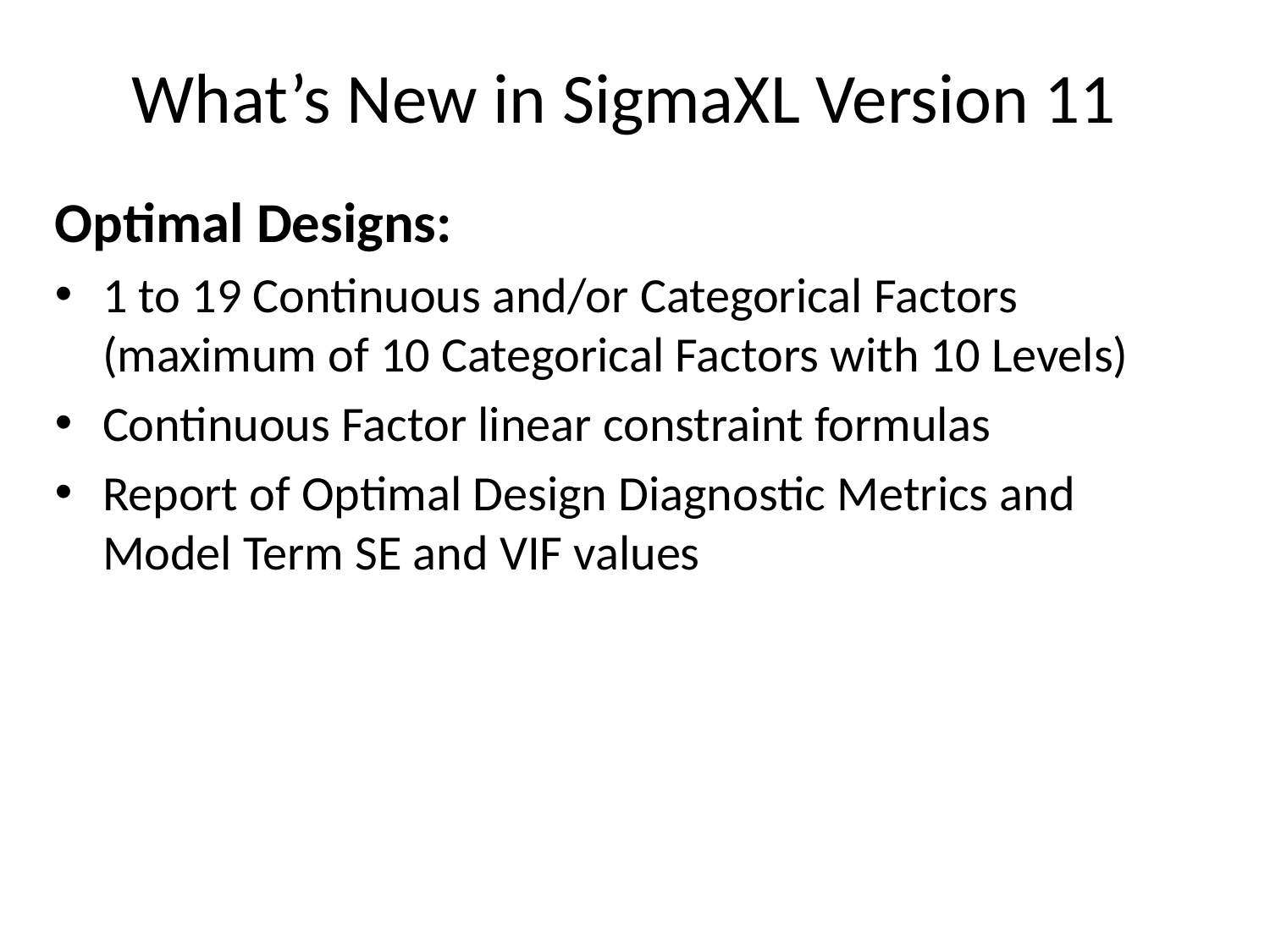

14
# What’s New in SigmaXL Version 11
Optimal Designs:
1 to 19 Continuous and/or Categorical Factors (maximum of 10 Categorical Factors with 10 Levels)
Continuous Factor linear constraint formulas
Report of Optimal Design Diagnostic Metrics and Model Term SE and VIF values